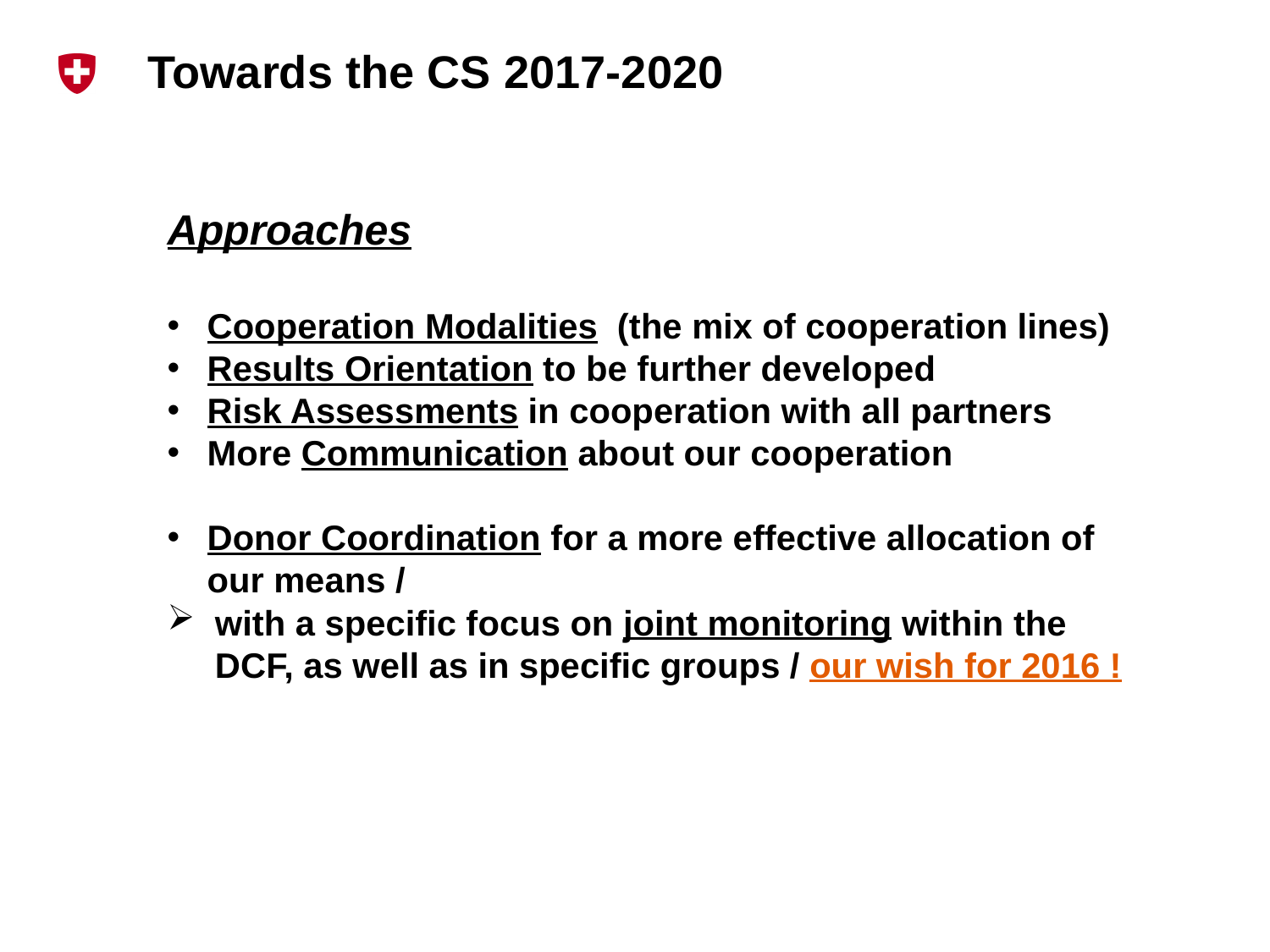

# Towards the CS 2017-2020
Approaches

Cooperation Modalities  (the mix of cooperation lines)
Results Orientation to be further developed
Risk Assessments in cooperation with all partners
More Communication about our cooperation

Donor Coordination for a more effective allocation of our means /
with a specific focus on joint monitoring within the DCF, as well as in specific groups / our wish for 2016 !